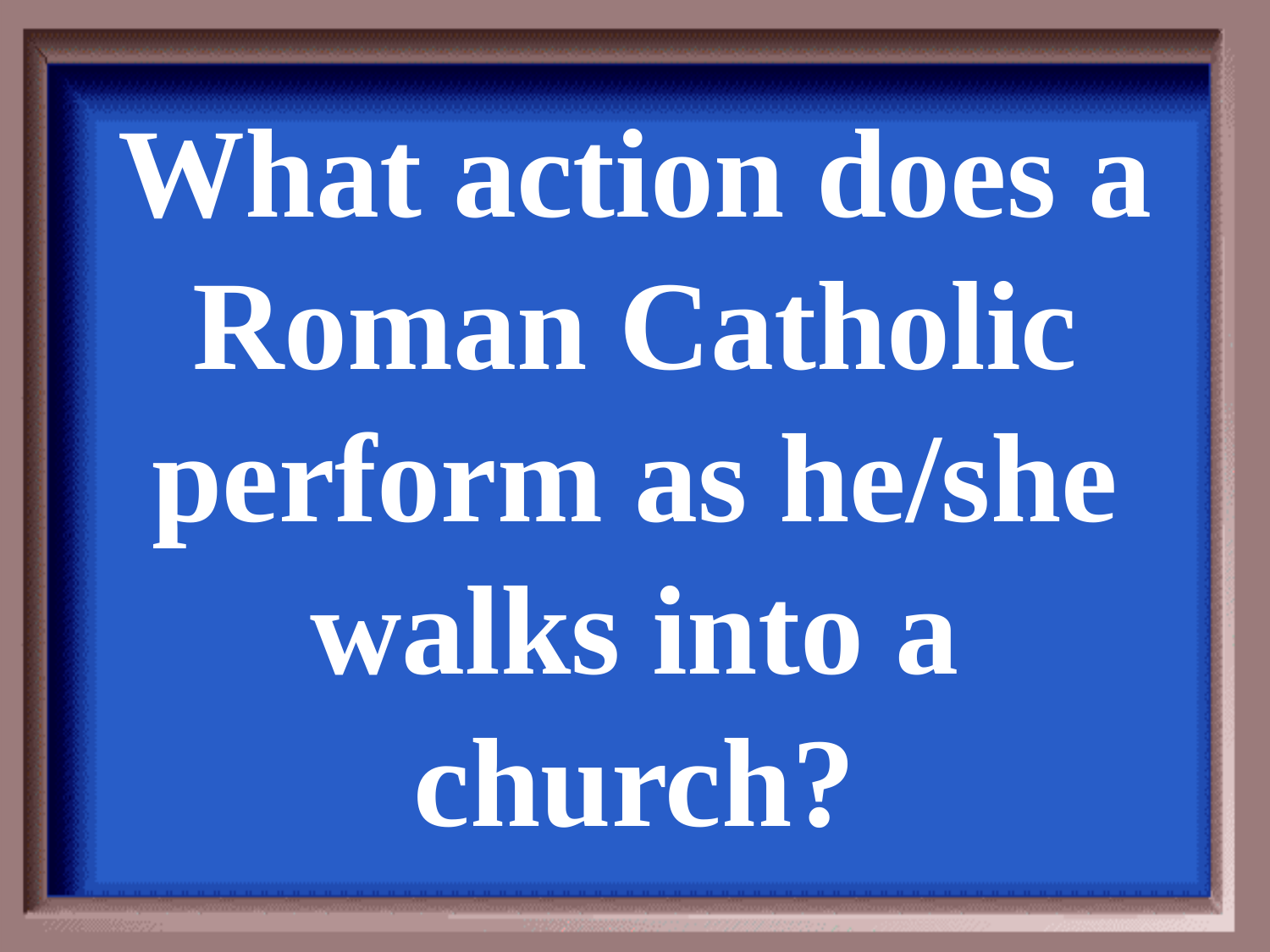

What action does a Roman Catholic perform as he/she walks into a church?